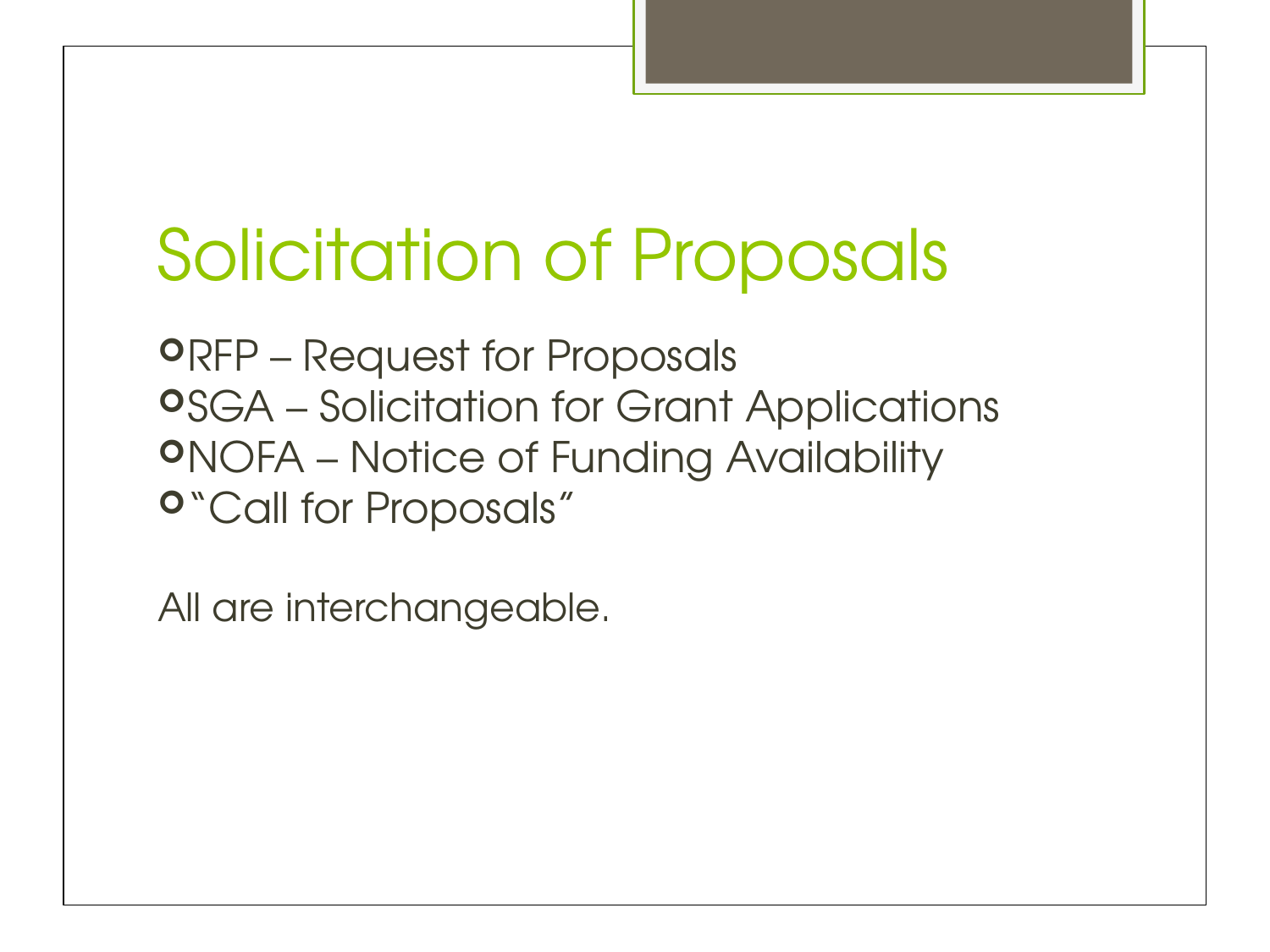

Solicitation of Proposals
RFP – Request for Proposals
SGA – Solicitation for Grant Applications
NOFA – Notice of Funding Availability
“Call for Proposals”

All are interchangeable.